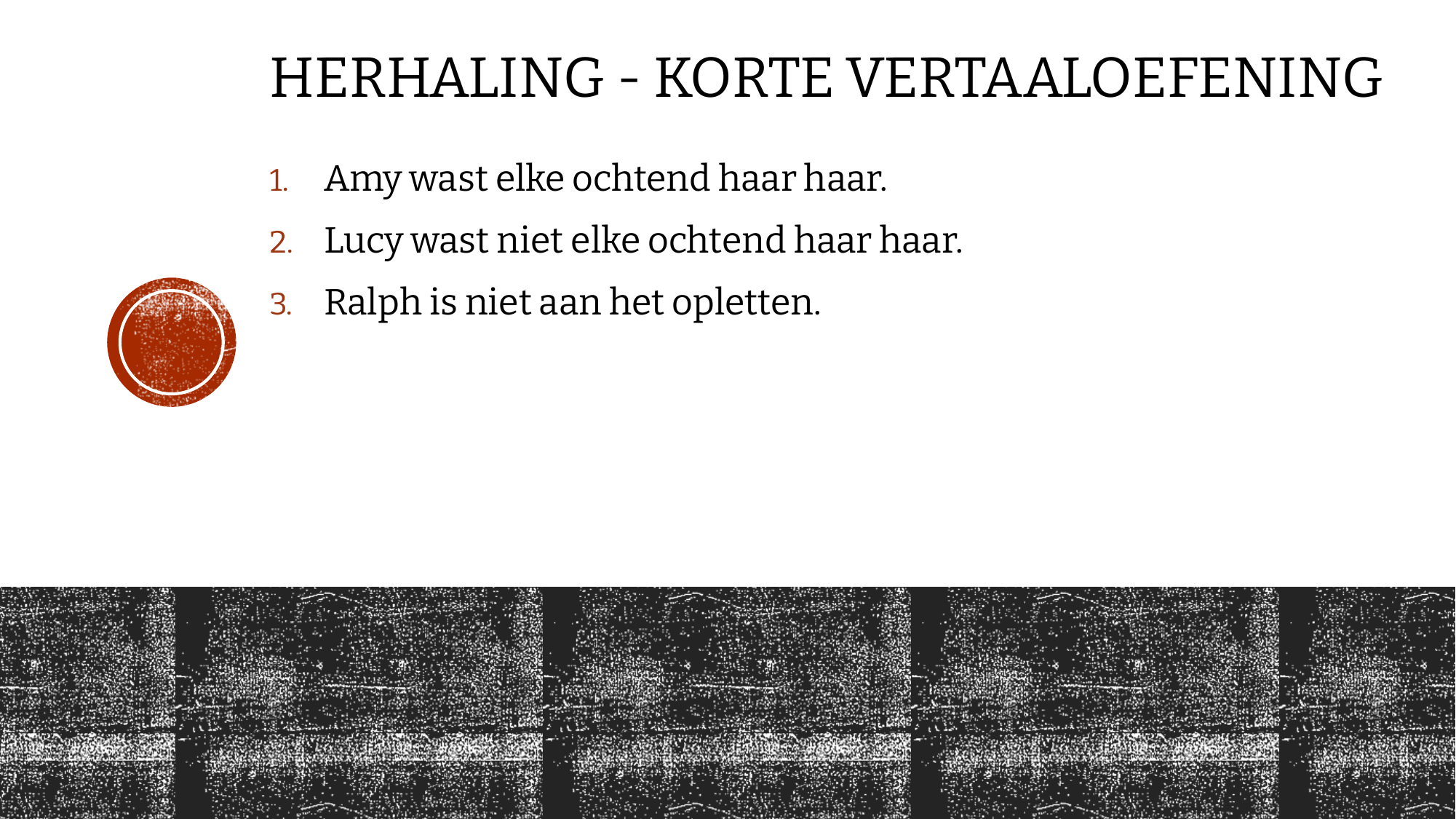

# Herhaling - Korte vertaaloefening
Amy wast elke ochtend haar haar.
Lucy wast niet elke ochtend haar haar.
Ralph is niet aan het opletten.